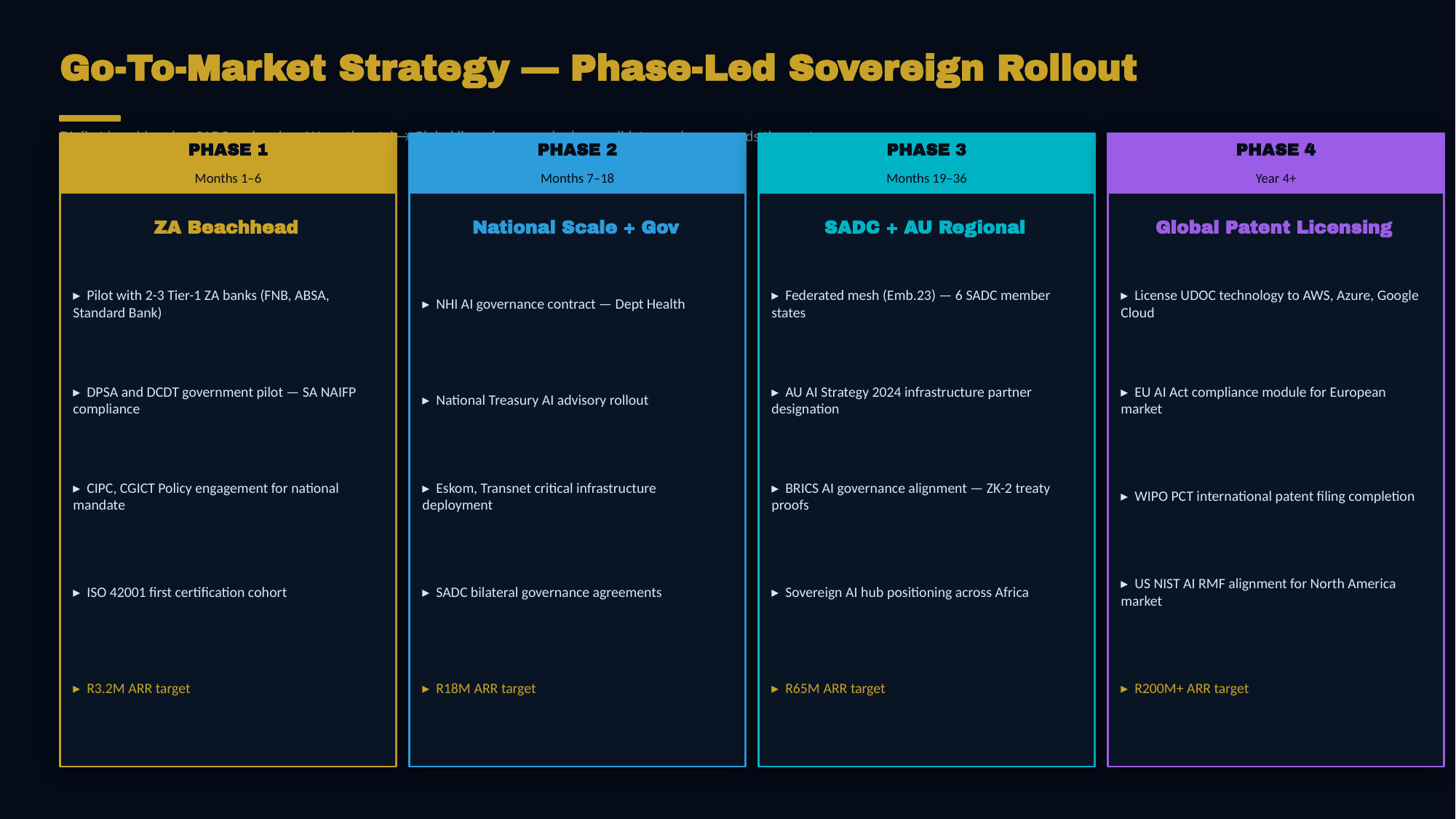

Go-To-Market Strategy — Phase-Led Sovereign Rollout

ZA-first beachhead → SADC regional → AU continental → Global licensing — each phase validates and compounds the next

PHASE 1

PHASE 2

PHASE 3

PHASE 4
Months 1–6
Months 7–18
Months 19–36
Year 4+
ZA Beachhead
National Scale + Gov
SADC + AU Regional
Global Patent Licensing
▸  Pilot with 2-3 Tier-1 ZA banks (FNB, ABSA, Standard Bank)
▸  NHI AI governance contract — Dept Health
▸  Federated mesh (Emb.23) — 6 SADC member states
▸  License UDOC technology to AWS, Azure, Google Cloud
▸  DPSA and DCDT government pilot — SA NAIFP compliance
▸  National Treasury AI advisory rollout
▸  AU AI Strategy 2024 infrastructure partner designation
▸  EU AI Act compliance module for European market
▸  CIPC, CGICT Policy engagement for national mandate
▸  Eskom, Transnet critical infrastructure deployment
▸  BRICS AI governance alignment — ZK-2 treaty proofs
▸  WIPO PCT international patent filing completion
▸  ISO 42001 first certification cohort
▸  SADC bilateral governance agreements
▸  Sovereign AI hub positioning across Africa
▸  US NIST AI RMF alignment for North America market
▸  R3.2M ARR target
▸  R18M ARR target
▸  R65M ARR target
▸  R200M+ ARR target